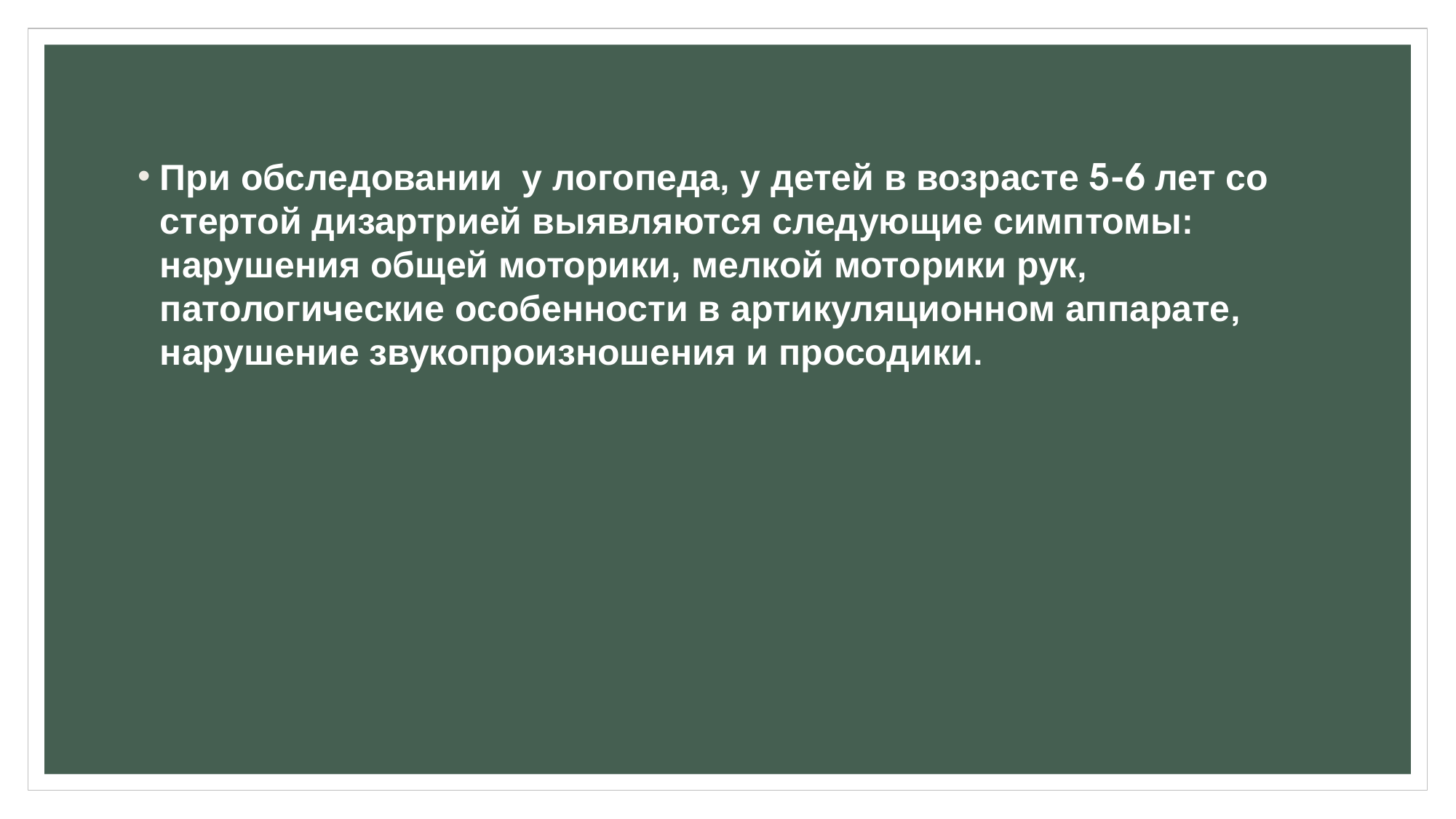

При обследовании  у логопеда, у детей в возрасте 5-6 лет со стертой дизартрией выявляются следующие симптомы: нарушения общей моторики, мелкой моторики рук, патологические особенности в артикуляционном аппарате, нарушение звукопроизношения и просодики.